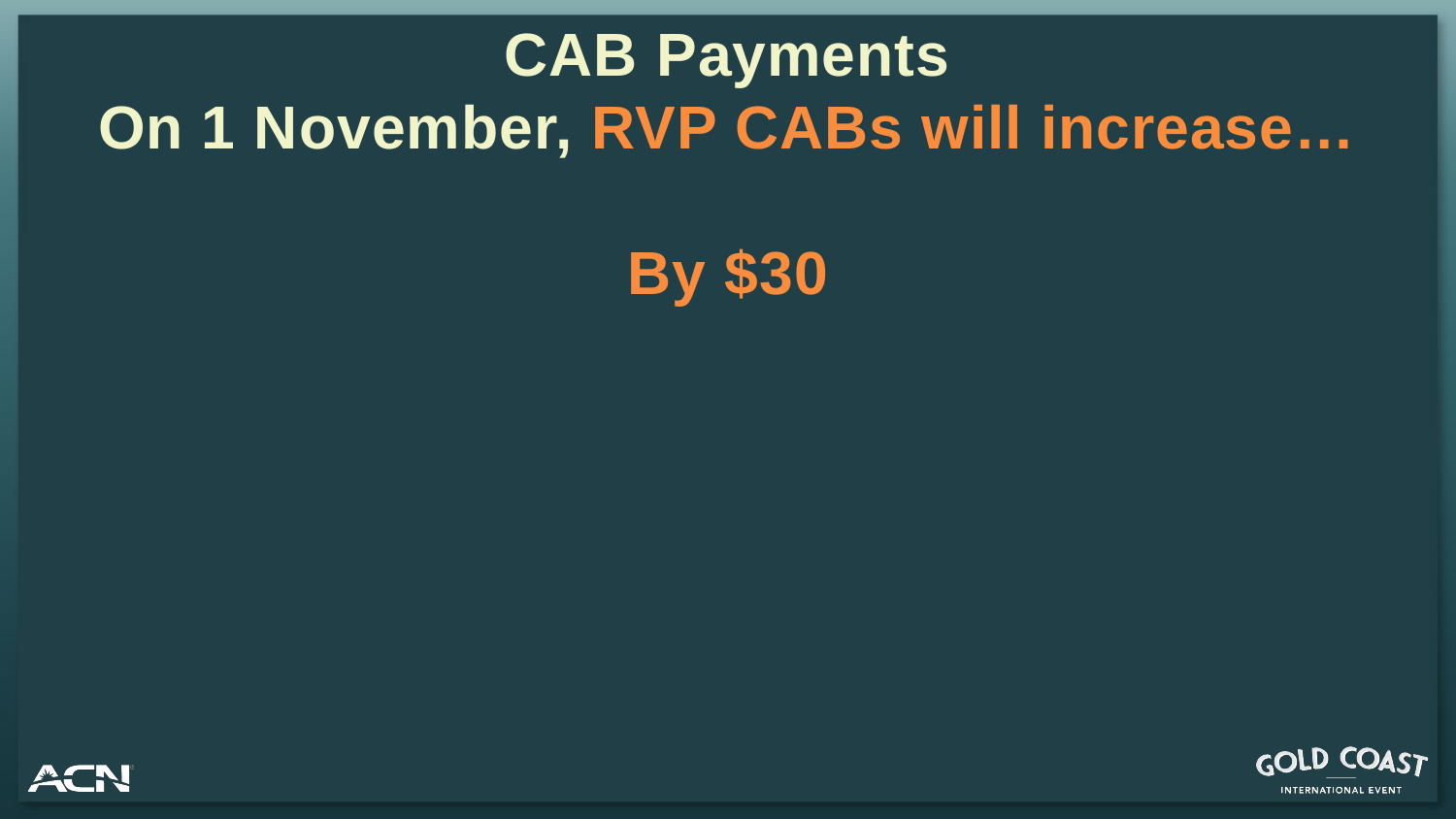

# CAB Payments On 1 November, RVP CABs will increase… By $30